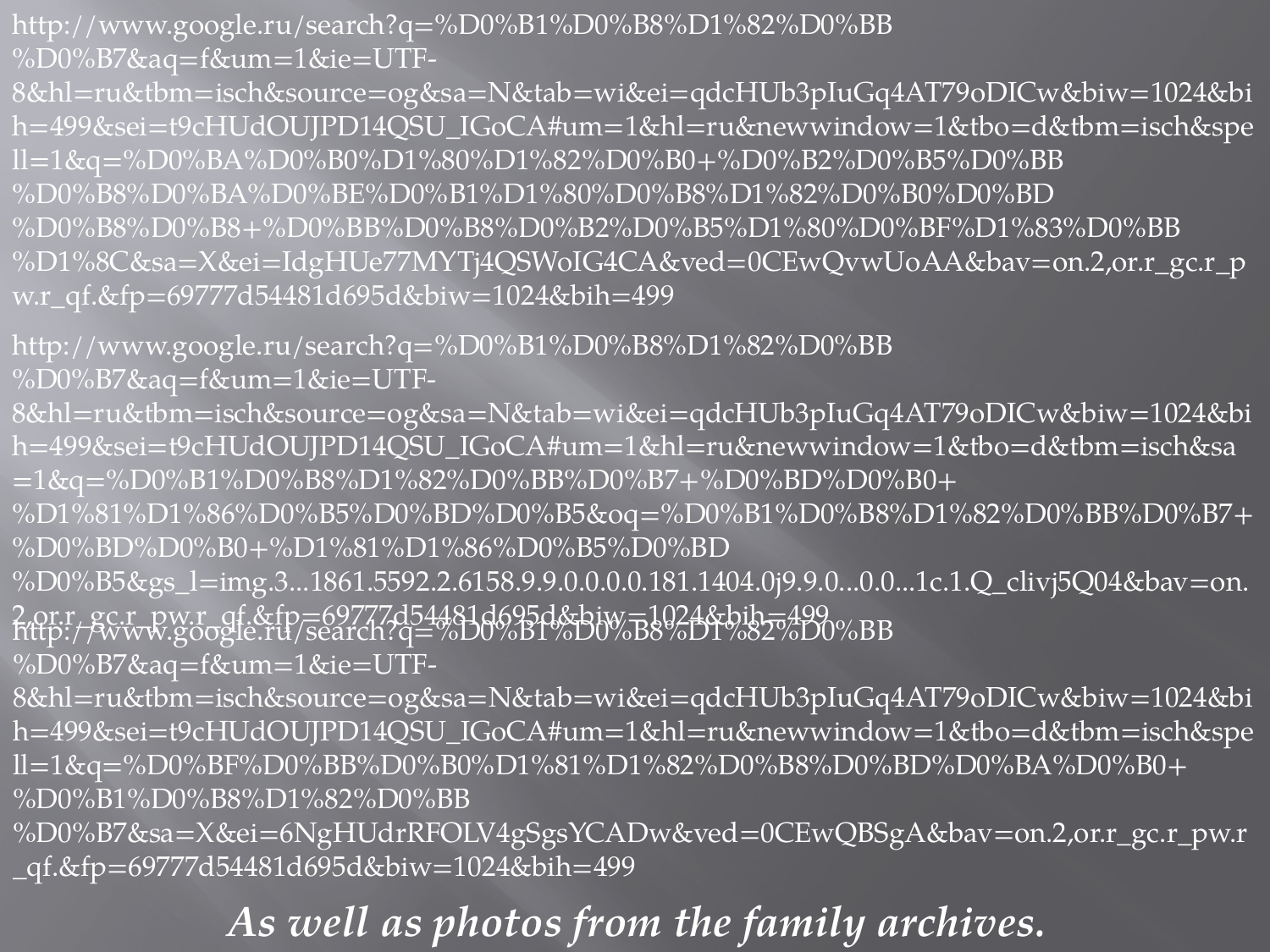

http://www.google.ru/search?q=%D0%B1%D0%B8%D1%82%D0%BB%D0%B7&aq=f&um=1&ie=UTF-8&hl=ru&tbm=isch&source=og&sa=N&tab=wi&ei=qdcHUb3pIuGq4AT79oDICw&biw=1024&bih=499&sei=t9cHUdOUJPD14QSU_IGoCA#um=1&hl=ru&newwindow=1&tbo=d&tbm=isch&spell=1&q=%D0%BA%D0%B0%D1%80%D1%82%D0%B0+%D0%B2%D0%B5%D0%BB%D0%B8%D0%BA%D0%BE%D0%B1%D1%80%D0%B8%D1%82%D0%B0%D0%BD%D0%B8%D0%B8+%D0%BB%D0%B8%D0%B2%D0%B5%D1%80%D0%BF%D1%83%D0%BB%D1%8C&sa=X&ei=IdgHUe77MYTj4QSWoIG4CA&ved=0CEwQvwUoAA&bav=on.2,or.r_gc.r_pw.r_qf.&fp=69777d54481d695d&biw=1024&bih=499
http://www.google.ru/search?q=%D0%B1%D0%B8%D1%82%D0%BB%D0%B7&aq=f&um=1&ie=UTF-8&hl=ru&tbm=isch&source=og&sa=N&tab=wi&ei=qdcHUb3pIuGq4AT79oDICw&biw=1024&bih=499&sei=t9cHUdOUJPD14QSU_IGoCA#um=1&hl=ru&newwindow=1&tbo=d&tbm=isch&sa=1&q=%D0%B1%D0%B8%D1%82%D0%BB%D0%B7+%D0%BD%D0%B0+%D1%81%D1%86%D0%B5%D0%BD%D0%B5&oq=%D0%B1%D0%B8%D1%82%D0%BB%D0%B7+%D0%BD%D0%B0+%D1%81%D1%86%D0%B5%D0%BD%D0%B5&gs_l=img.3...1861.5592.2.6158.9.9.0.0.0.0.181.1404.0j9.9.0...0.0...1c.1.Q_clivj5Q04&bav=on.2,or.r_gc.r_pw.r_qf.&fp=69777d54481d695d&biw=1024&bih=499
http://www.google.ru/search?q=%D0%B1%D0%B8%D1%82%D0%BB%D0%B7&aq=f&um=1&ie=UTF-8&hl=ru&tbm=isch&source=og&sa=N&tab=wi&ei=qdcHUb3pIuGq4AT79oDICw&biw=1024&bih=499&sei=t9cHUdOUJPD14QSU_IGoCA#um=1&hl=ru&newwindow=1&tbo=d&tbm=isch&spell=1&q=%D0%BF%D0%BB%D0%B0%D1%81%D1%82%D0%B8%D0%BD%D0%BA%D0%B0+%D0%B1%D0%B8%D1%82%D0%BB%D0%B7&sa=X&ei=6NgHUdrRFOLV4gSgsYCADw&ved=0CEwQBSgA&bav=on.2,or.r_gc.r_pw.r_qf.&fp=69777d54481d695d&biw=1024&bih=499
As well as photos from the family archives.